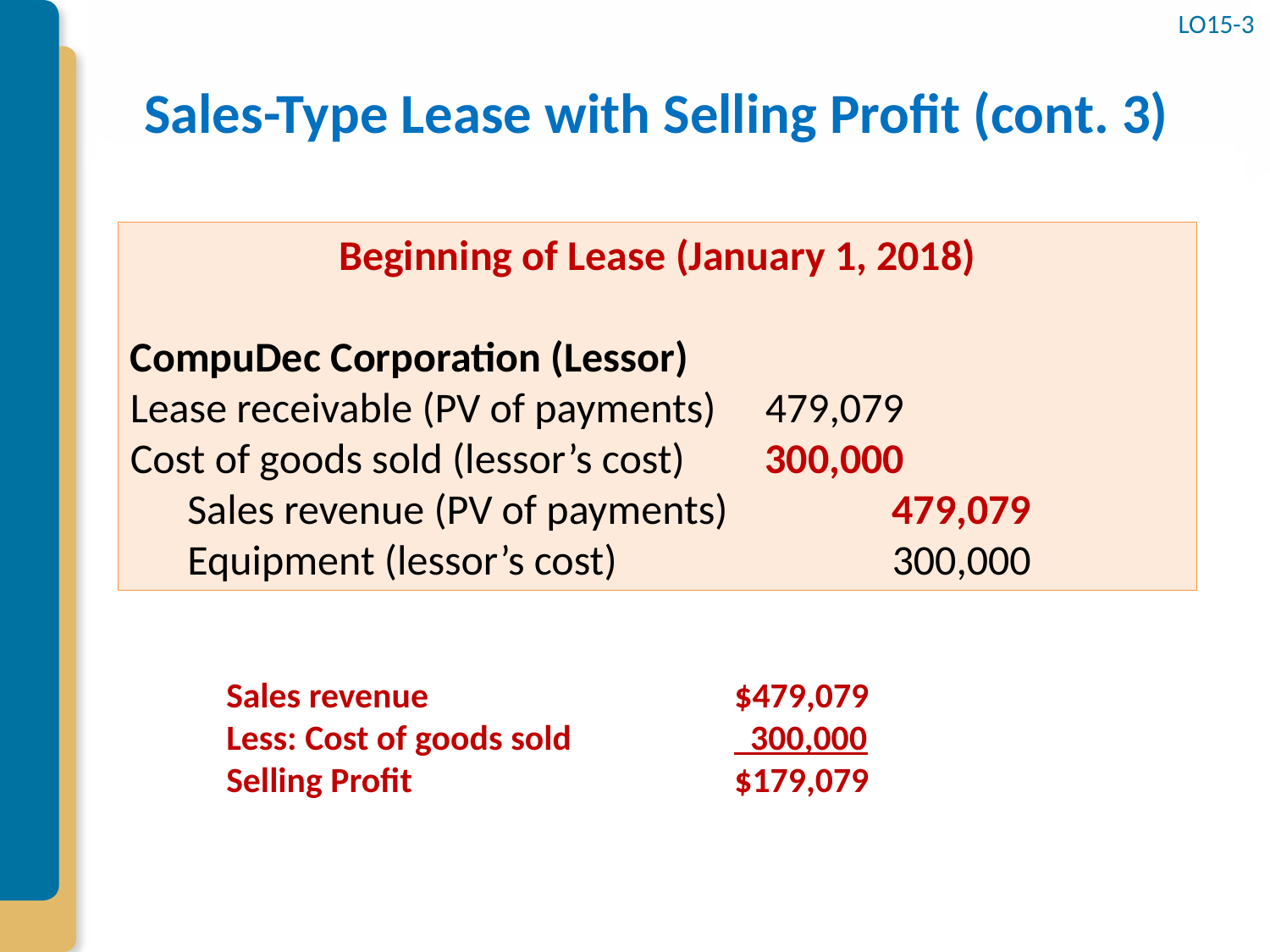

LO15-3
# Sales-Type Lease with Selling Profit (cont. 3)
Beginning of Lease (January 1, 2018)

CompuDec Corporation (Lessor)
Lease receivable (PV of payments)	479,079
Cost of goods sold (lessor’s cost)	300,000
      Sales revenue (PV of payments)		479,079
      Equipment (lessor’s cost)			300,000
Sales revenue			$479,079
Less: Cost of goods sold		  300,000
Selling Profit			$179,079